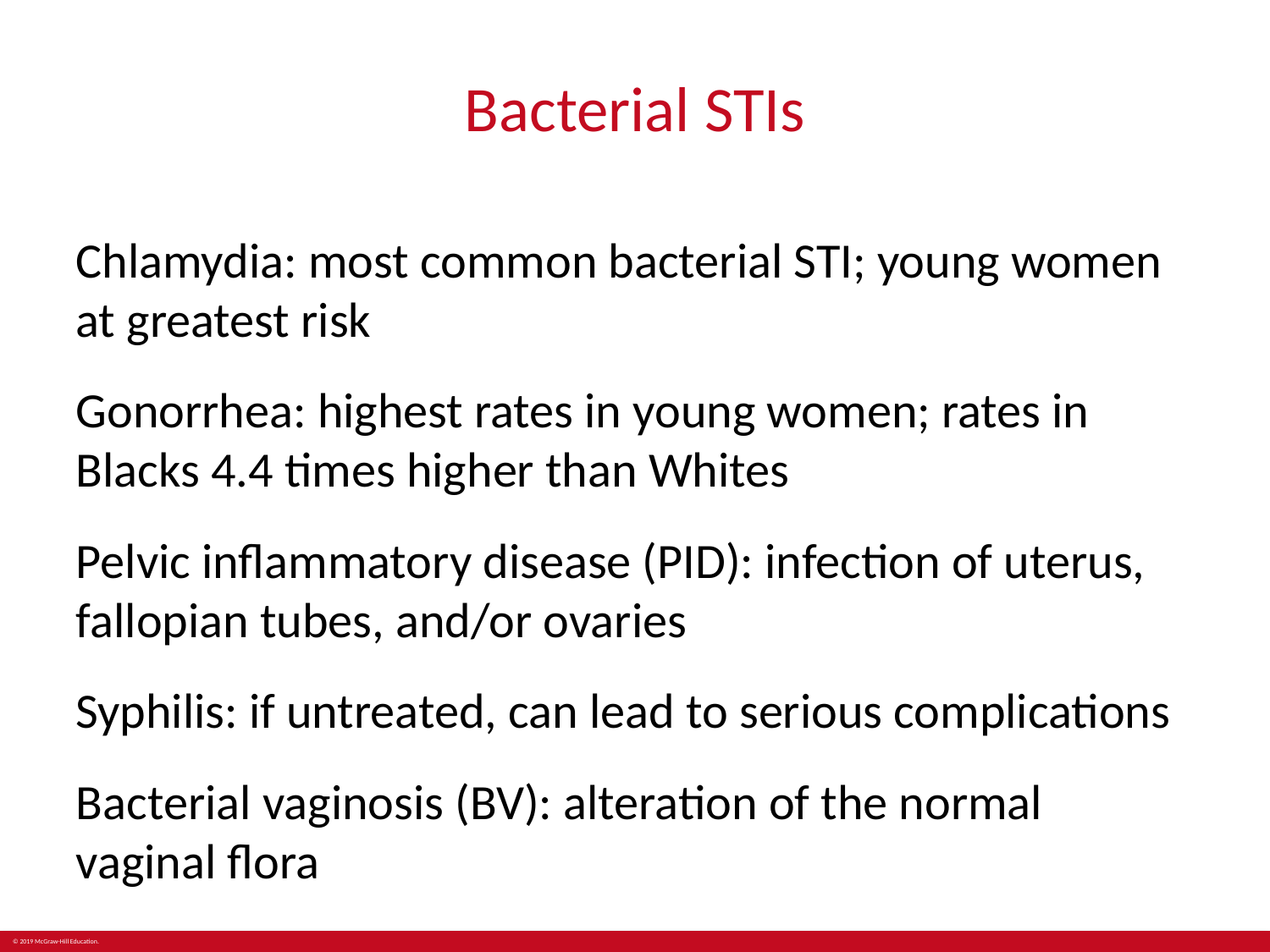

# Bacterial STIs
Chlamydia: most common bacterial STI; young women at greatest risk
Gonorrhea: highest rates in young women; rates in Blacks 4.4 times higher than Whites
Pelvic inflammatory disease (PID): infection of uterus, fallopian tubes, and/or ovaries
Syphilis: if untreated, can lead to serious complications
Bacterial vaginosis (BV): alteration of the normal vaginal flora